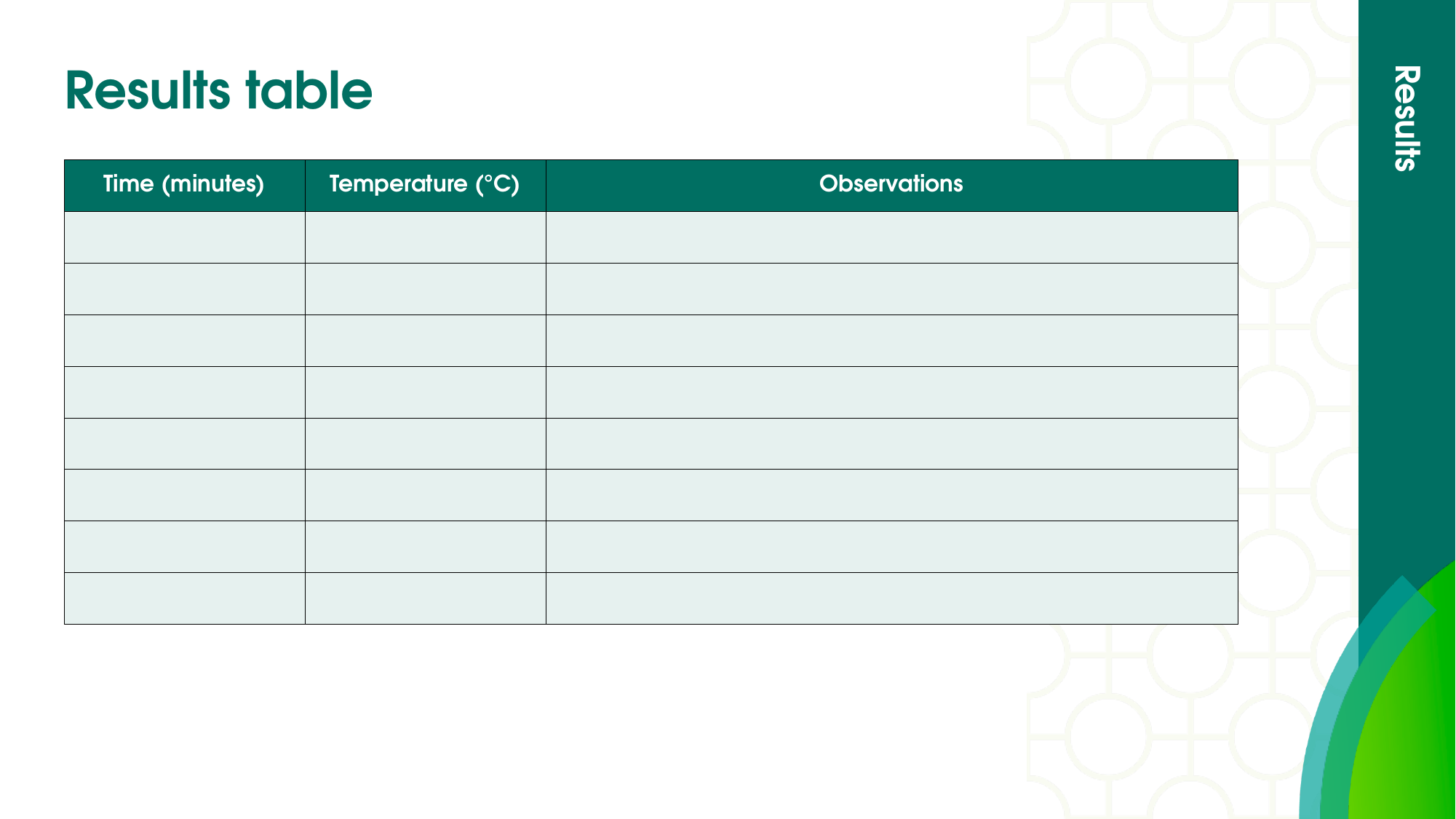

# Results table
| Time (minutes) | Temperature (°C) | Observations |
| --- | --- | --- |
|  |  |  |
|  |  |  |
|  |  |  |
|  |  |  |
|  |  |  |
|  |  |  |
|  |  |  |
|  |  |  |
Results